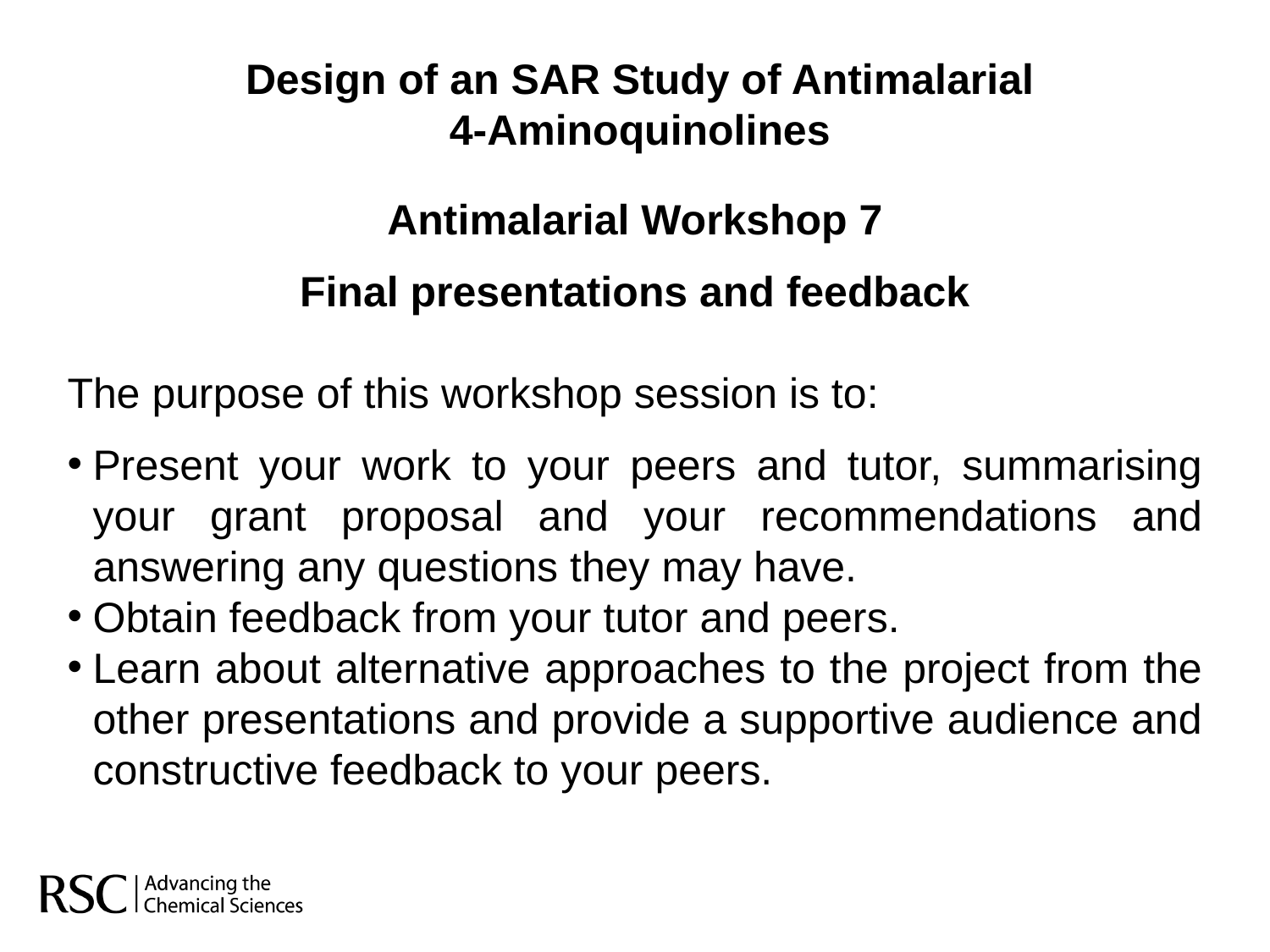

Design of an SAR Study of Antimalarial 4-Aminoquinolines
Antimalarial Workshop 7

Final presentations and feedback

The purpose of this workshop session is to:

Present your work to your peers and tutor, summarising your grant proposal and your recommendations and answering any questions they may have.
Obtain feedback from your tutor and peers.
Learn about alternative approaches to the project from the other presentations and provide a supportive audience and constructive feedback to your peers.